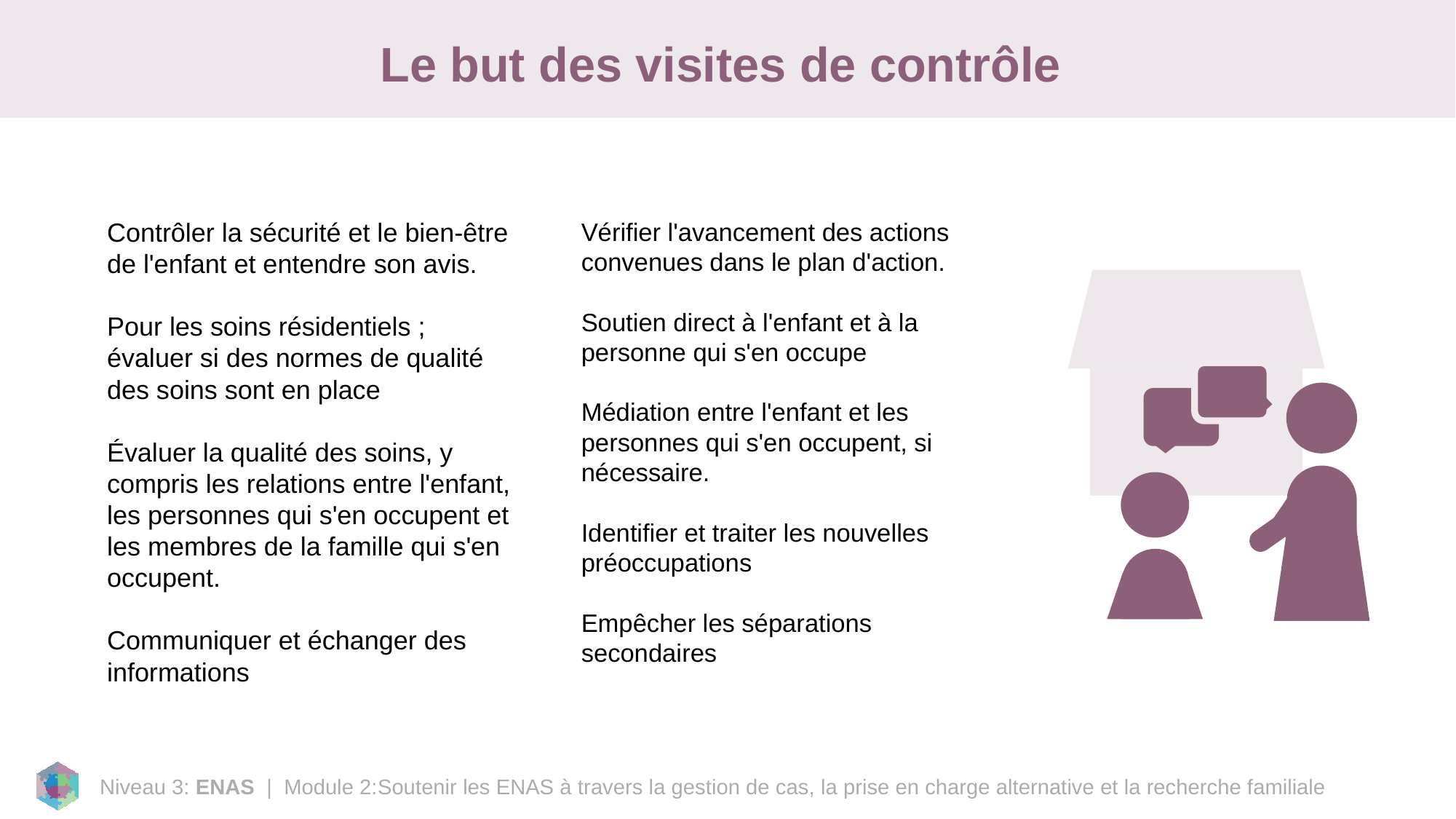

# Le but des visites de contrôle
Contrôler la sécurité et le bien-être de l'enfant et entendre son avis.

Pour les soins résidentiels ; évaluer si des normes de qualité des soins sont en place

Évaluer la qualité des soins, y compris les relations entre l'enfant, les personnes qui s'en occupent et les membres de la famille qui s'en occupent.

Communiquer et échanger des informations
Vérifier l'avancement des actions convenues dans le plan d'action.

Soutien direct à l'enfant et à la personne qui s'en occupe

Médiation entre l'enfant et les personnes qui s'en occupent, si nécessaire.

Identifier et traiter les nouvelles préoccupations

Empêcher les séparations secondaires